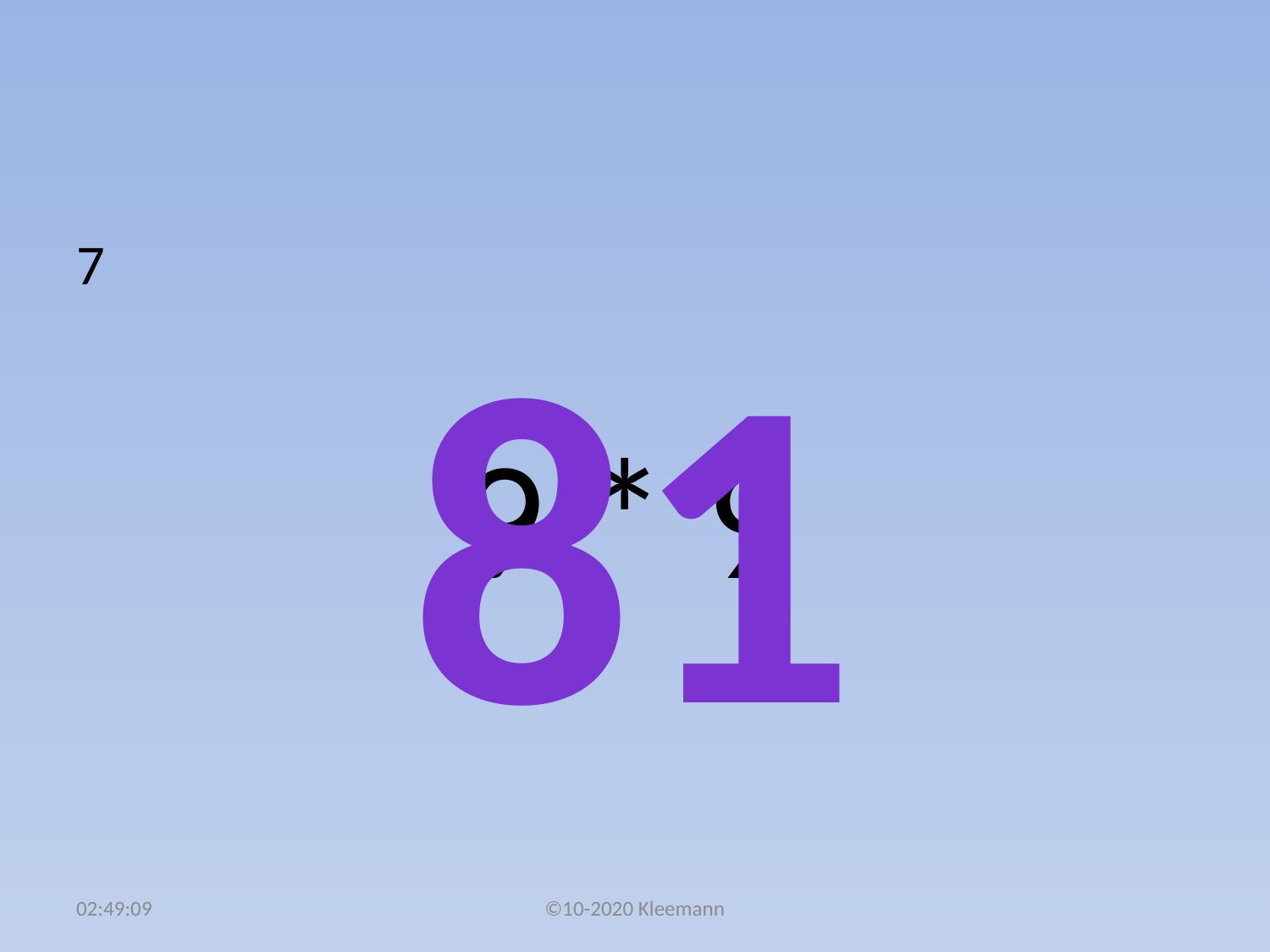

#
7

          9 * 9
81
02:49:09
©10-2020 Kleemann